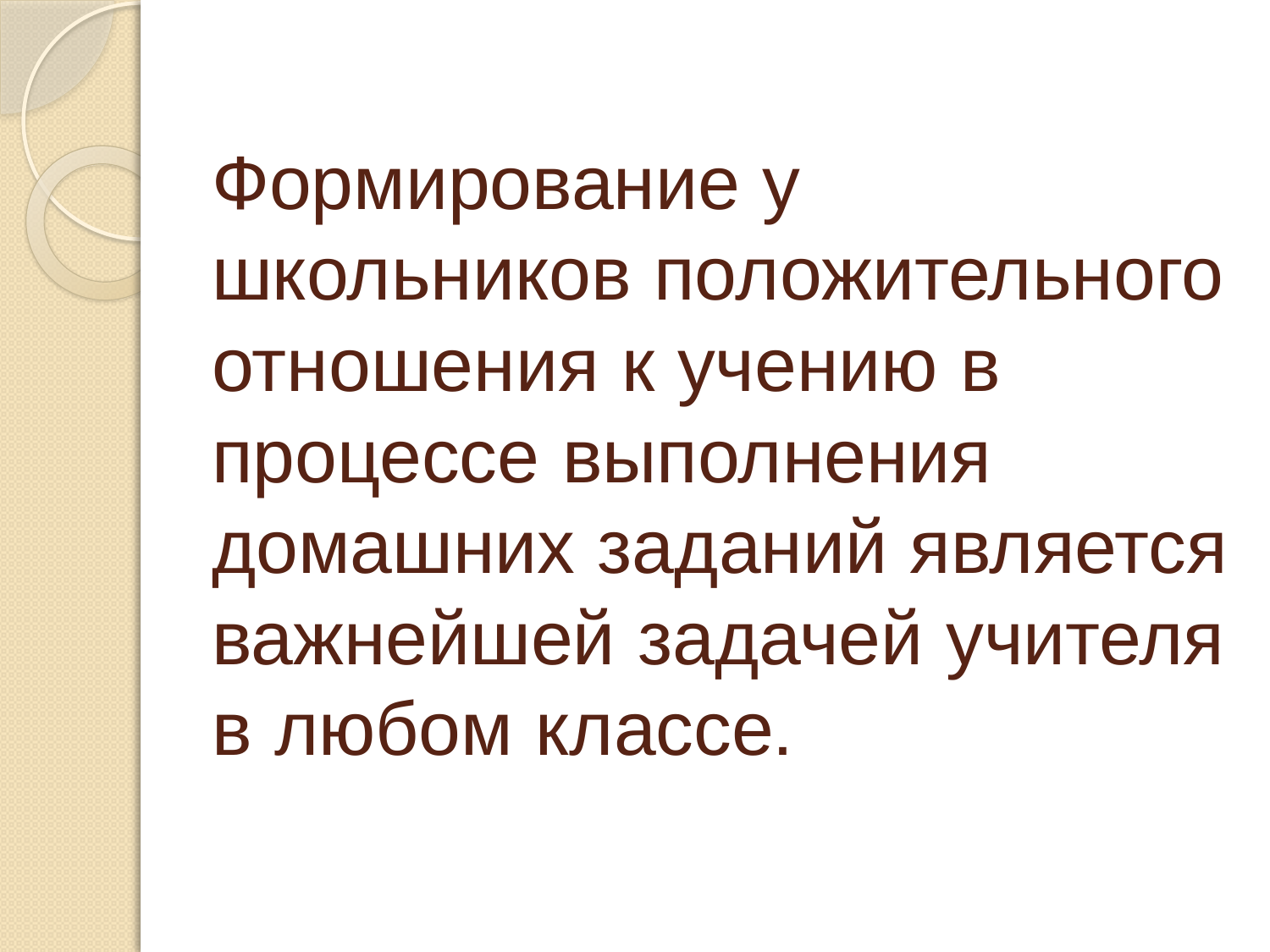

# Формирование у школьников положительного отношения к учению в процессе выполнения домашних заданий является важнейшей задачей учителя в любом классе.